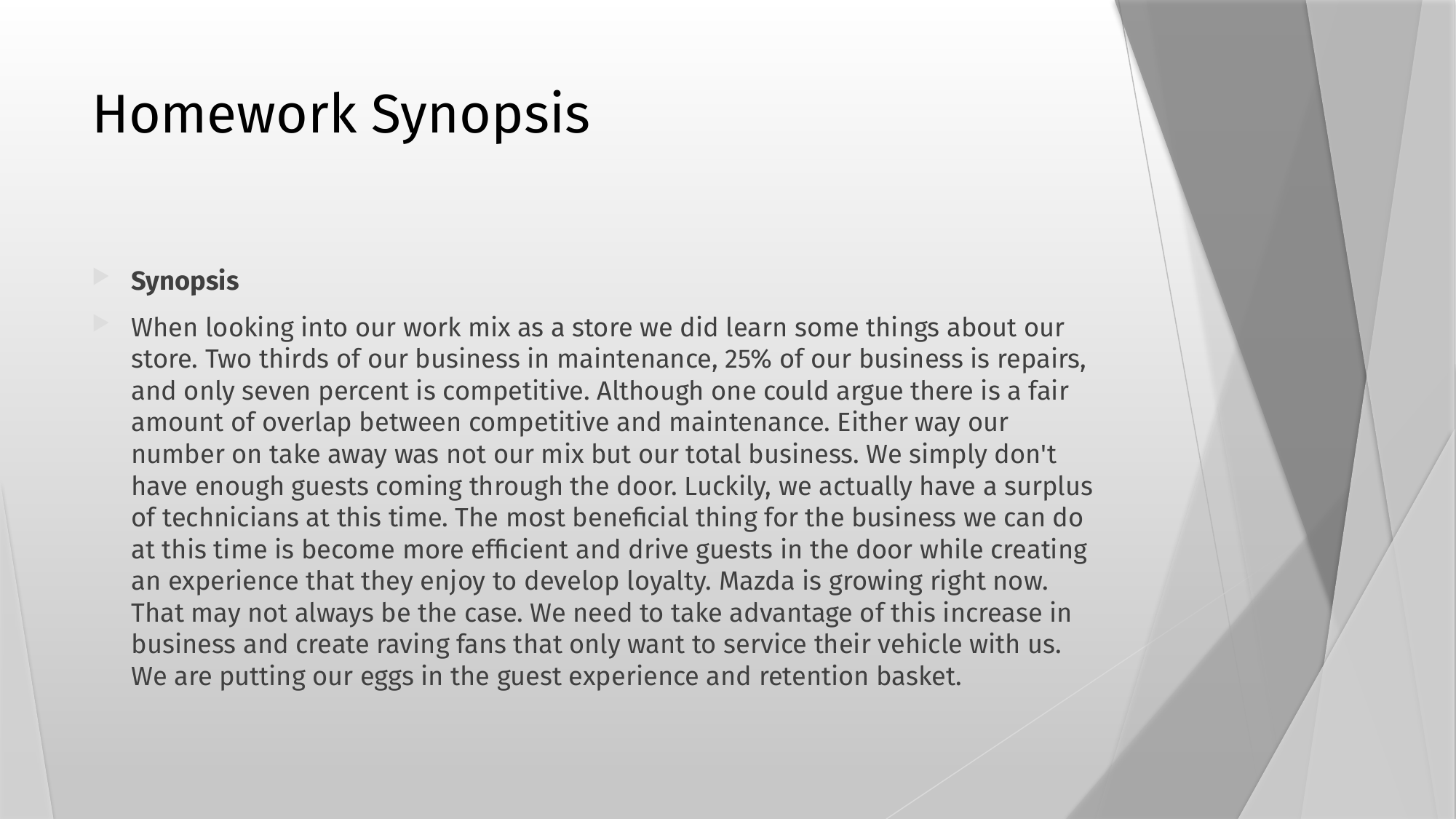

# Homework Synopsis
Synopsis
When looking into our work mix as a store we did learn some things about our store. Two thirds of our business in maintenance, 25% of our business is repairs, and only seven percent is competitive. Although one could argue there is a fair amount of overlap between competitive and maintenance. Either way our number on take away was not our mix but our total business. We simply don't have enough guests coming through the door. Luckily, we actually have a surplus of technicians at this time. The most beneficial thing for the business we can do at this time is become more efficient and drive guests in the door while creating an experience that they enjoy to develop loyalty. Mazda is growing right now. That may not always be the case. We need to take advantage of this increase in business and create raving fans that only want to service their vehicle with us. We are putting our eggs in the guest experience and retention basket.